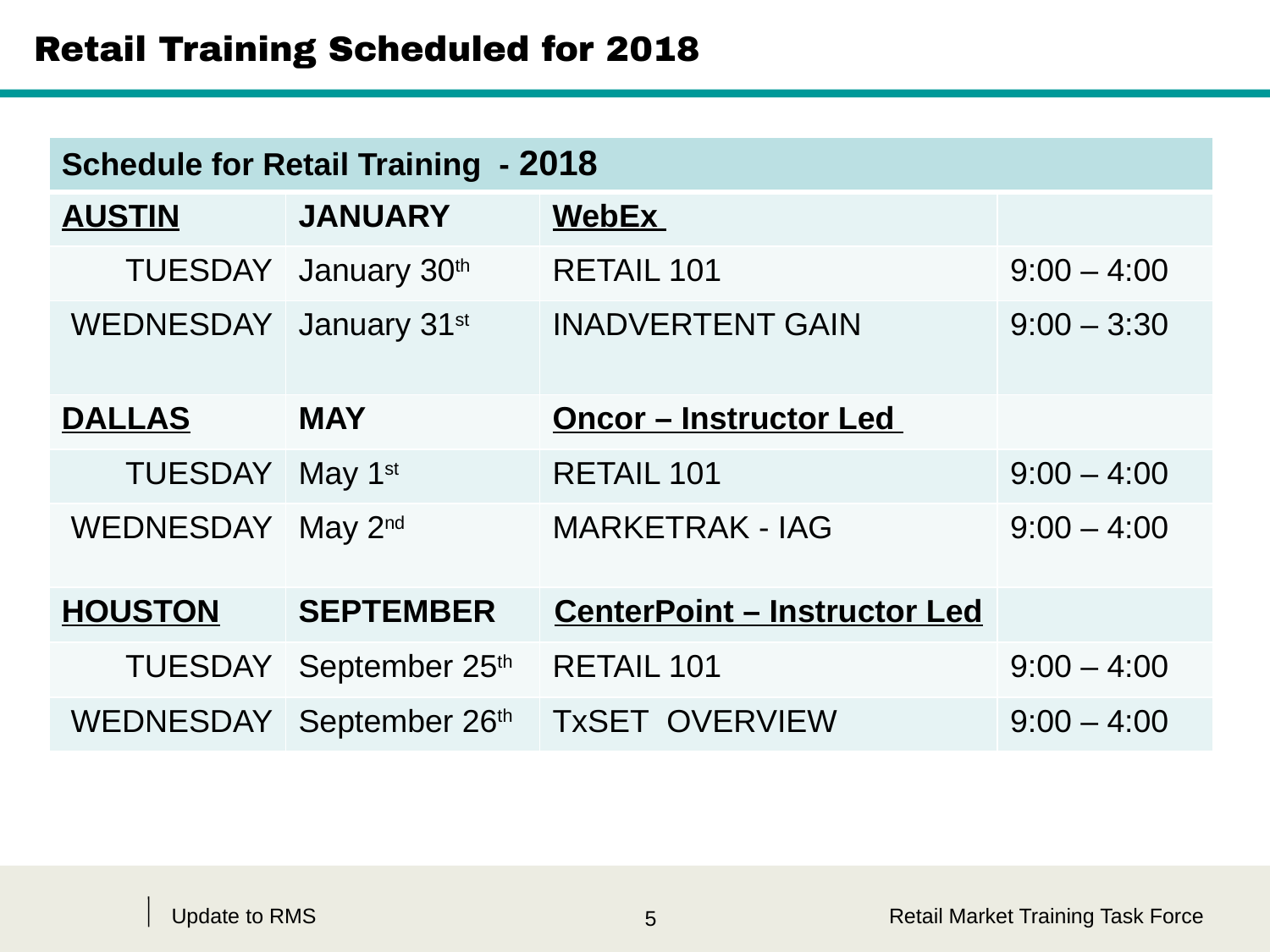

# Retail Training Scheduled for 2018
| Schedule for Retail Training - 2018 |  |  |  |
| --- | --- | --- | --- |
| AUSTIN | JANUARY | WebEx |  |
| TUESDAY | January 30th | RETAIL 101 | 9:00 – 4:00 |
| WEDNESDAY | January 31st | INADVERTENT GAIN | 9:00 – 3:30 |
| DALLAS | MAY | Oncor – Instructor Led |  |
| TUESDAY | May 1st | RETAIL 101 | 9:00 – 4:00 |
| WEDNESDAY | May 2nd | MARKETRAK - IAG | 9:00 – 4:00 |
| HOUSTON | SEPTEMBER | CenterPoint – Instructor Led |  |
| TUESDAY | September 25th | RETAIL 101 | 9:00 – 4:00 |
| WEDNESDAY | September 26th | TxSET OVERVIEW | 9:00 – 4:00 |
Update to RMS
Retail Market Training Task Force